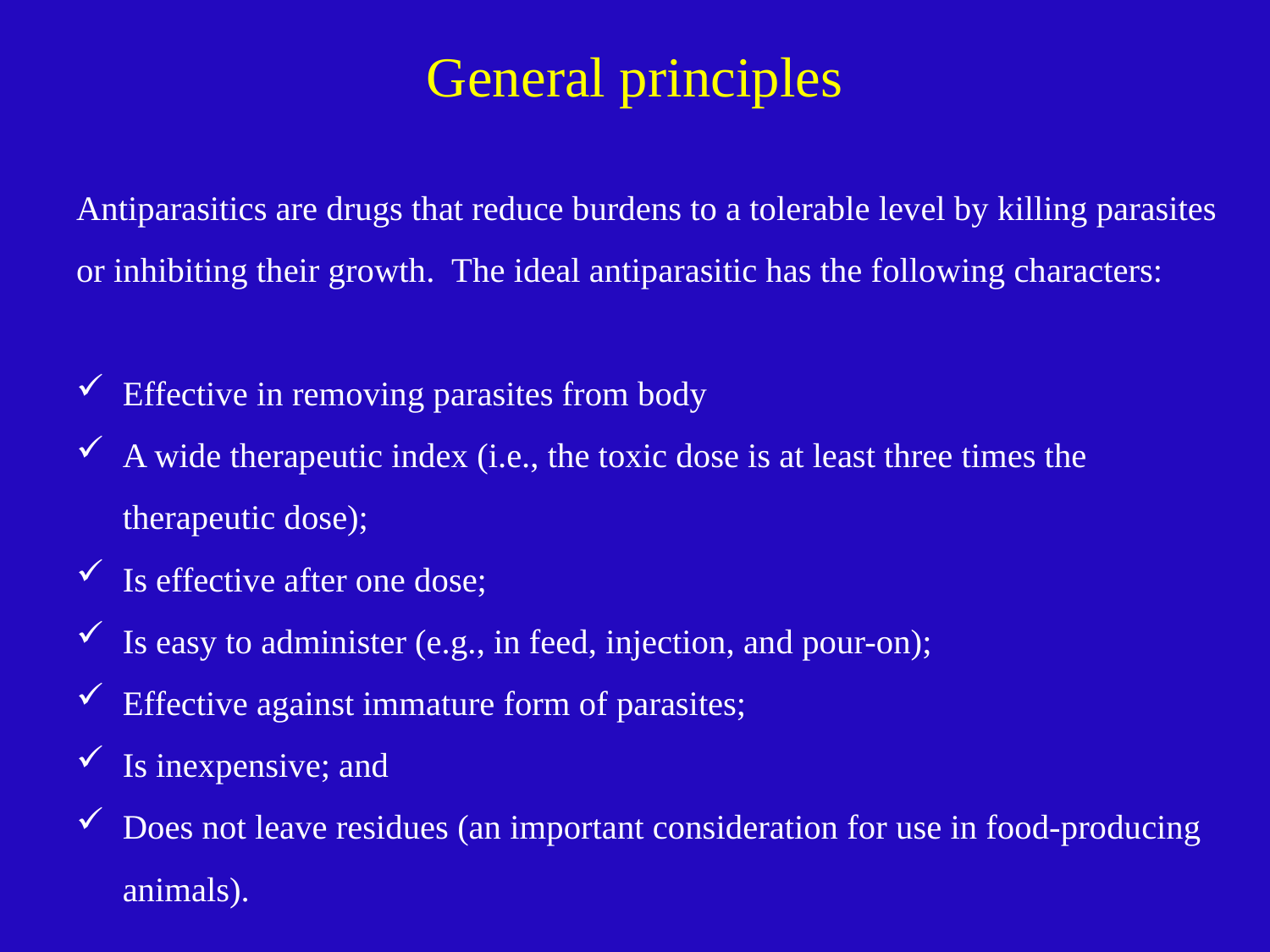

# General principles
Antiparasitics are drugs that reduce burdens to a tolerable level by killing parasites or inhibiting their growth.  The ideal antiparasitic has the following characters:

Effective in removing parasites from body
A wide therapeutic index (i.e., the toxic dose is at least three times the therapeutic dose);
Is effective after one dose;
Is easy to administer (e.g., in feed, injection, and pour-on);
Effective against immature form of parasites;
Is inexpensive; and
Does not leave residues (an important consideration for use in food-producing animals).